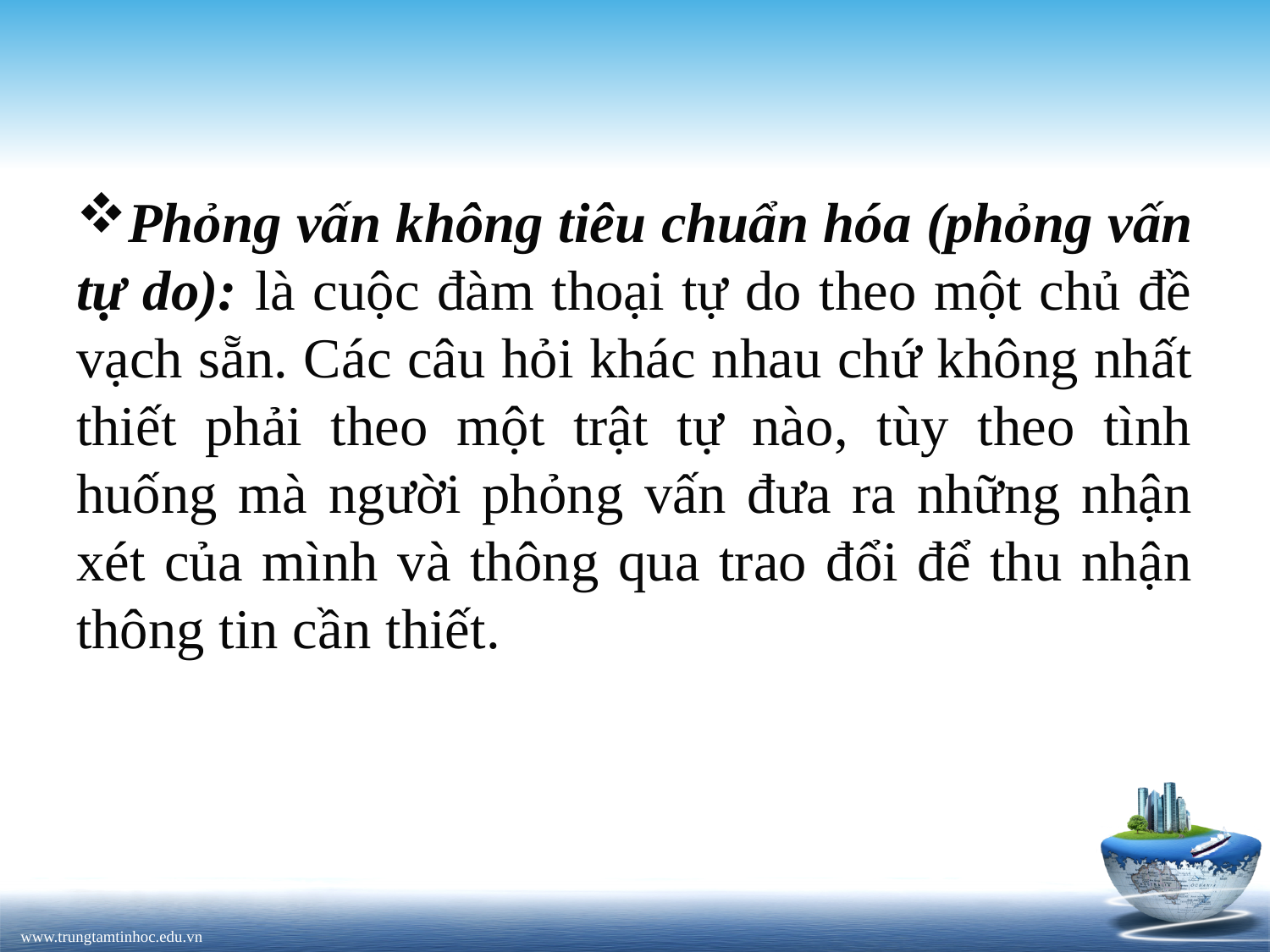

Phỏng vấn không tiêu chuẩn hóa (phỏng vấn tự do): là cuộc đàm thoại tự do theo một chủ đề vạch sẵn. Các câu hỏi khác nhau chứ không nhất thiết phải theo một trật tự nào, tùy theo tình huống mà người phỏng vấn đưa ra những nhận xét của mình và thông qua trao đổi để thu nhận thông tin cần thiết.